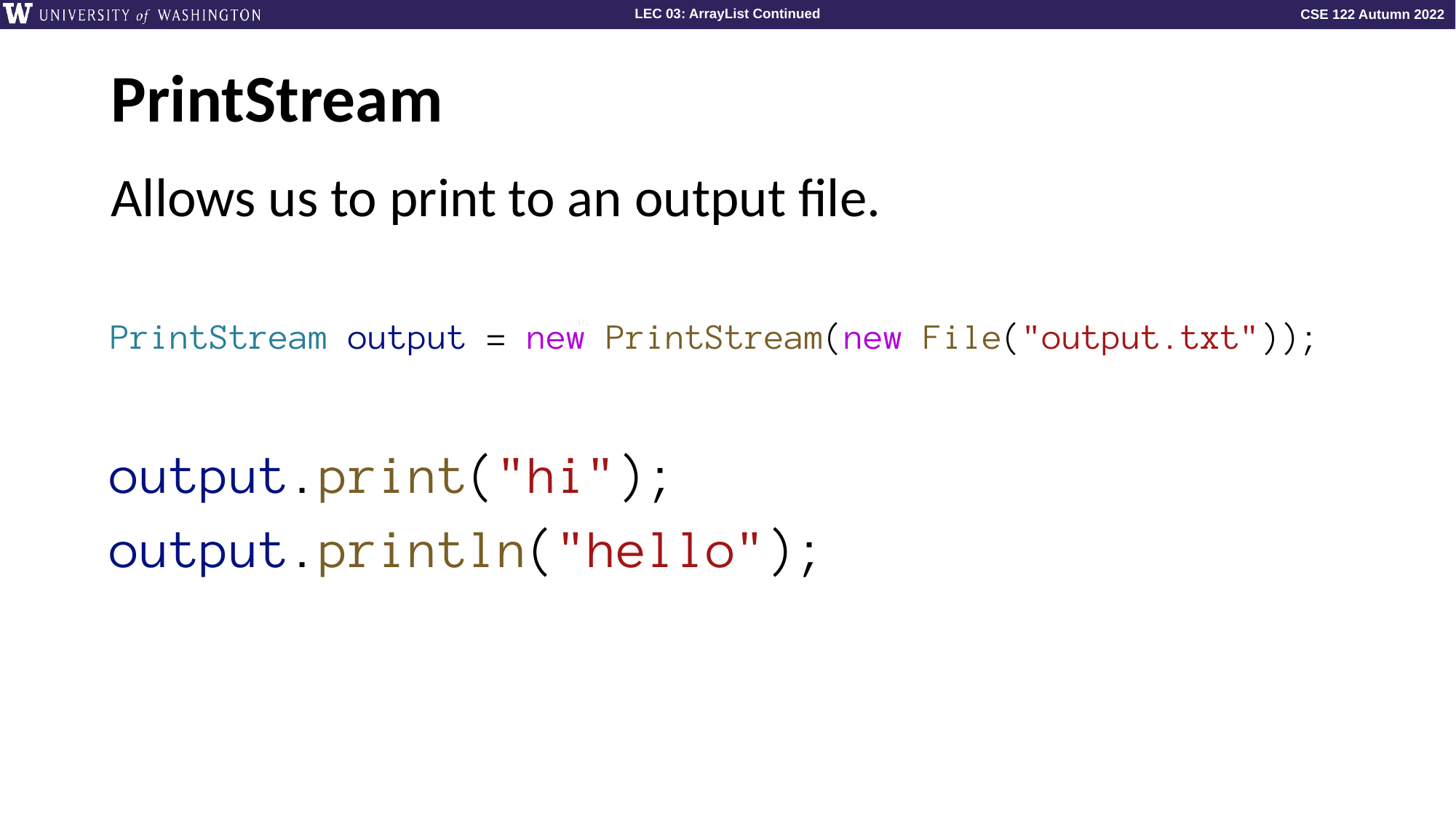

# PrintStream
Allows us to print to an output file.

PrintStream output = new PrintStream(new File("output.txt"));

output.print("hi");
output.println("hello");